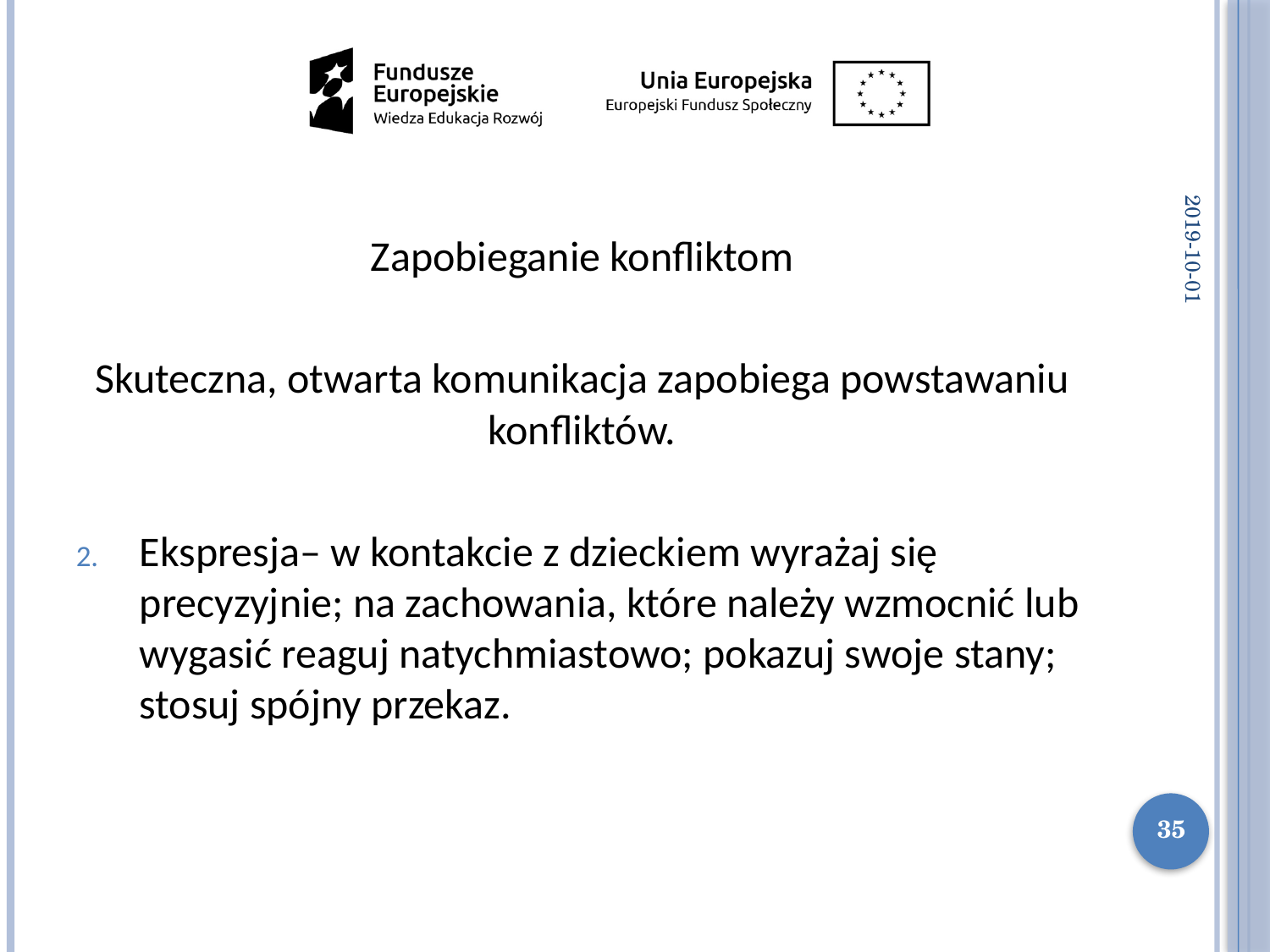

2019-10-01
Zapobieganie konfliktom

Skuteczna, otwarta komunikacja zapobiega powstawaniu konfliktów.

Ekspresja– w kontakcie z dzieckiem wyrażaj się precyzyjnie; na zachowania, które należy wzmocnić lub wygasić reaguj natychmiastowo; pokazuj swoje stany; stosuj spójny przekaz.

35